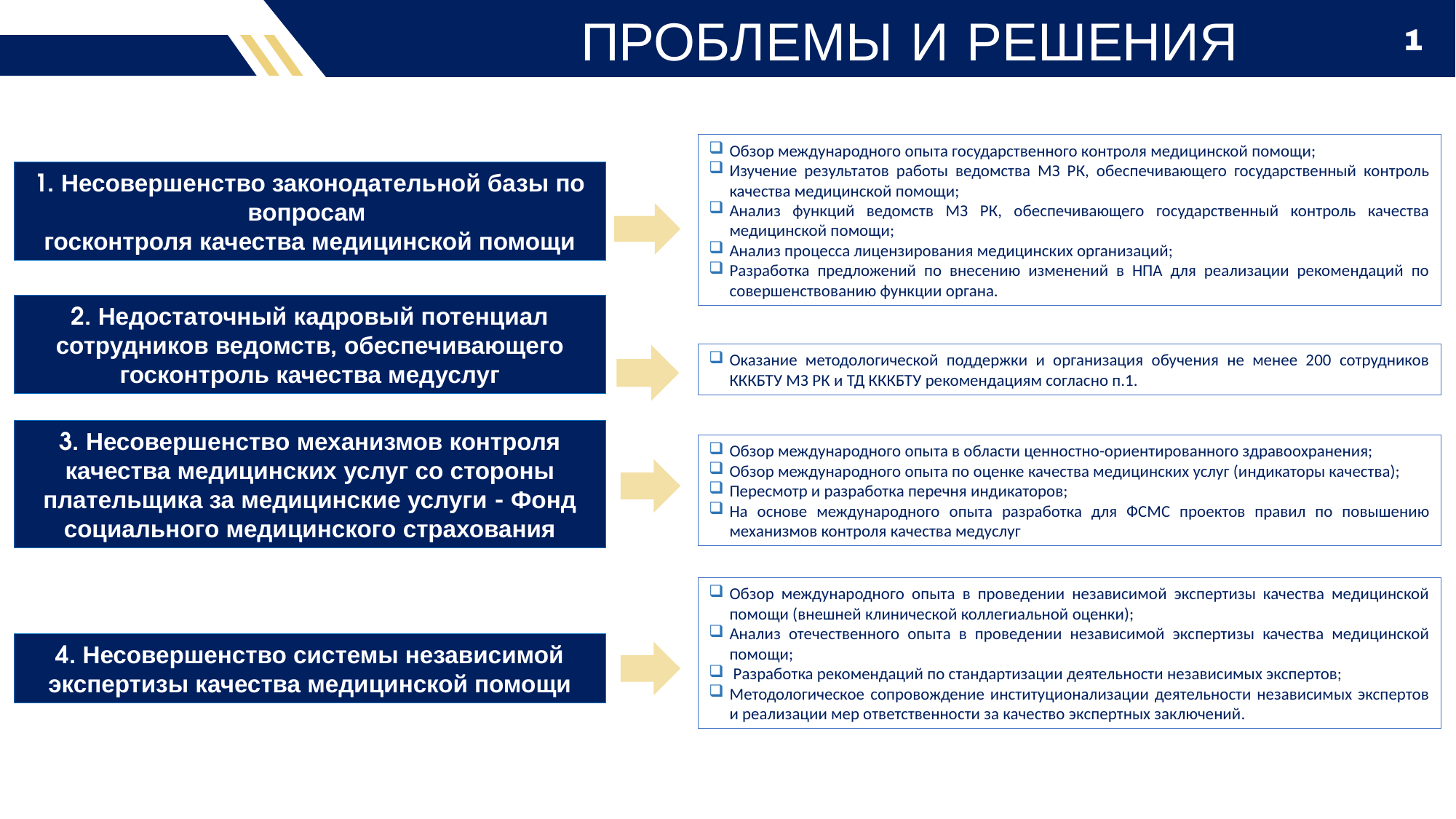

# ПРОБЛЕМЫ И РЕШЕНИЯ
1

Обзор международного опыта государственного контроля медицинской помощи;
Изучение результатов работы ведомства МЗ РК, обеспечивающего государственный контроль качества медицинской помощи;
Анализ функций ведомств МЗ РК, обеспечивающего государственный контроль качества медицинской помощи;
Анализ процесса лицензирования медицинских организаций;
Разработка предложений по внесению изменений в НПА для реализации рекомендаций по совершенствованию функции органа.
1. Несовершенство законодательной базы по вопросам
госконтроля качества медицинской помощи

2. Недостаточный кадровый потенциал сотрудников ведомств, обеспечивающего госконтроль качества медуслуг
Оказание методологической поддержки и организация обучения не менее 200 сотрудников КККБТУ МЗ РК и ТД КККБТУ рекомендациям согласно п.1.

3. Несовершенство механизмов контроля качества медицинских услуг со стороны плательщика за медицинские услуги - Фонд социального медицинского страхования
Обзор международного опыта в области ценностно-ориентированного здравоохранения;
Обзор международного опыта по оценке качества медицинских услуг (индикаторы качества);
Пересмотр и разработка перечня индикаторов;
На основе международного опыта разработка для ФСМС проектов правил по повышению механизмов контроля качества медуслуг

Обзор международного опыта в проведении независимой экспертизы качества медицинской помощи (внешней клинической коллегиальной оценки);
Анализ отечественного опыта в проведении независимой экспертизы качества медицинской помощи;
 Разработка рекомендаций по стандартизации деятельности независимых экспертов;
Методологическое сопровождение институционализации деятельности независимых экспертов и реализации мер ответственности за качество экспертных заключений.
4. Несовершенство системы независимой экспертизы качества медицинской помощи